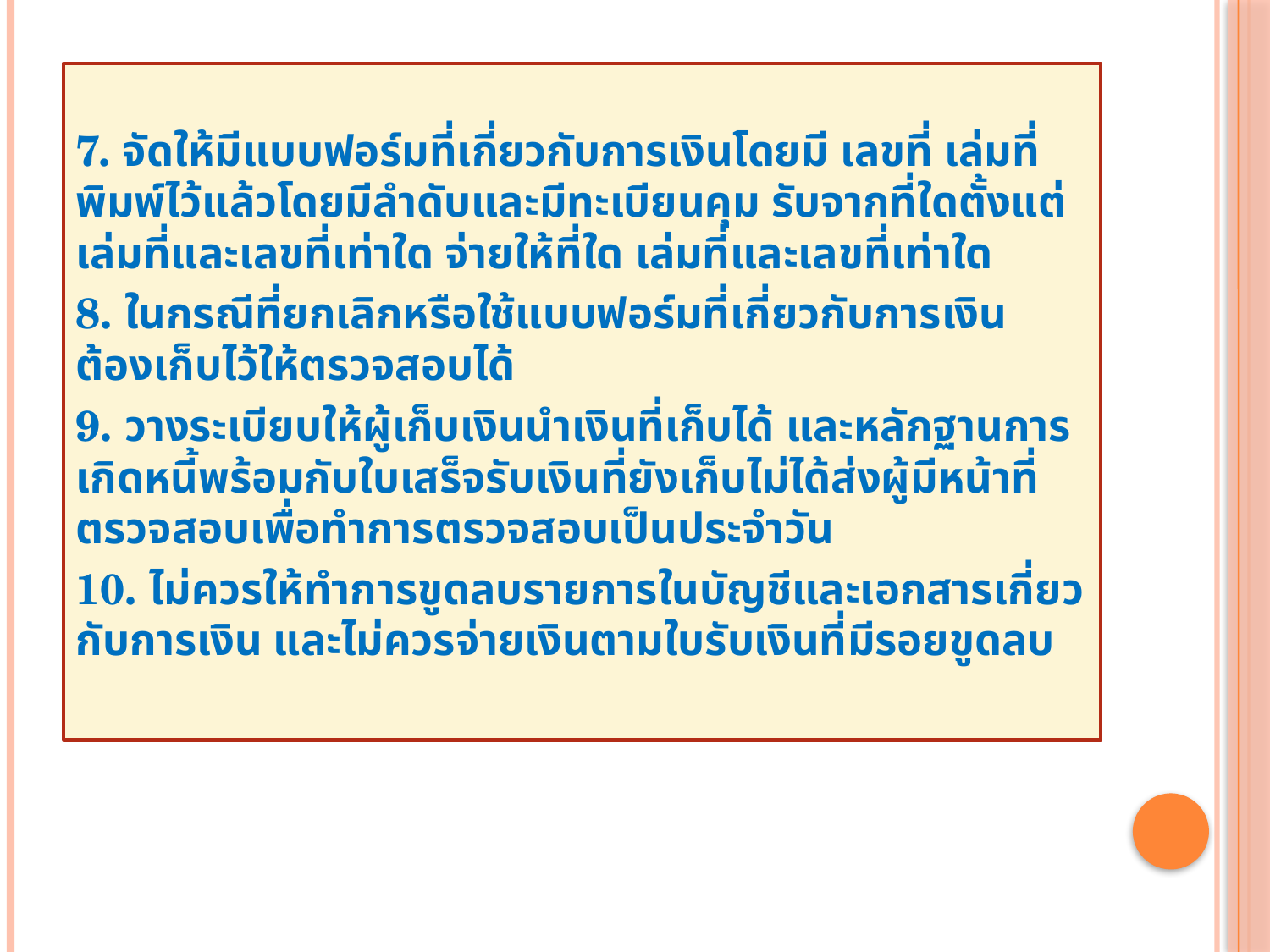

7. จัดให้มีแบบฟอร์มที่เกี่ยวกับการเงินโดยมี เลขที่ เล่มที่ พิมพ์ไว้แล้วโดยมีลำดับและมีทะเบียนคุม รับจากที่ใดตั้งแต่เล่มที่และเลขที่เท่าใด จ่ายให้ที่ใด เล่มที่และเลขที่เท่าใด
8. ในกรณีที่ยกเลิกหรือใช้แบบฟอร์มที่เกี่ยวกับการเงิน ต้องเก็บไว้ให้ตรวจสอบได้
9. วางระเบียบให้ผู้เก็บเงินนำเงินที่เก็บได้ และหลักฐานการเกิดหนี้พร้อมกับใบเสร็จรับเงินที่ยังเก็บไม่ได้ส่งผู้มีหน้าที่ตรวจสอบเพื่อทำการตรวจสอบเป็นประจำวัน
10. ไม่ควรให้ทำการขูดลบรายการในบัญชีและเอกสารเกี่ยวกับการเงิน และไม่ควรจ่ายเงินตามใบรับเงินที่มีรอยขูดลบ